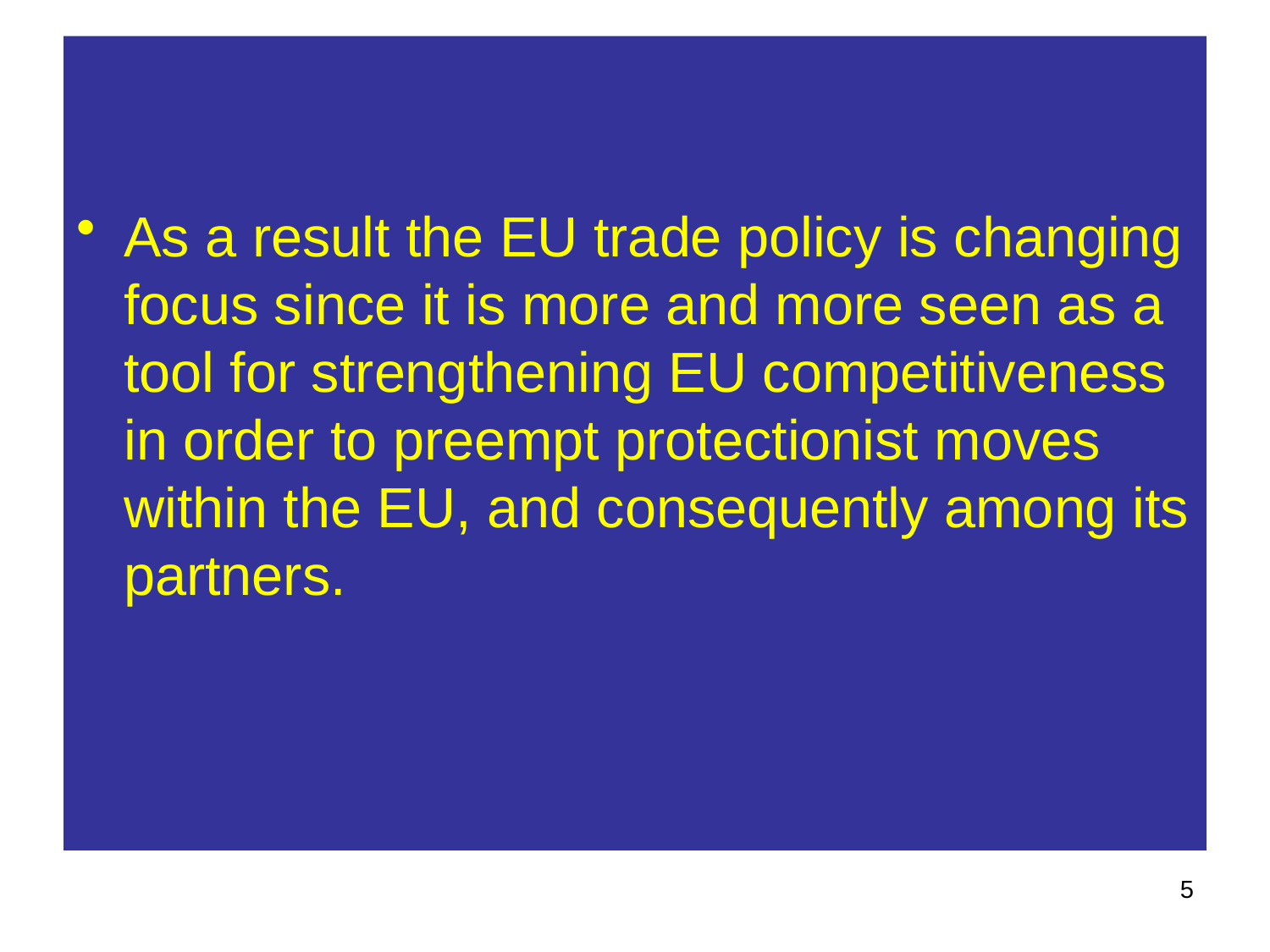

#

As a result the EU trade policy is changing focus since it is more and more seen as a tool for strengthening EU competitiveness in order to preempt protectionist moves within the EU, and consequently among its partners.

5